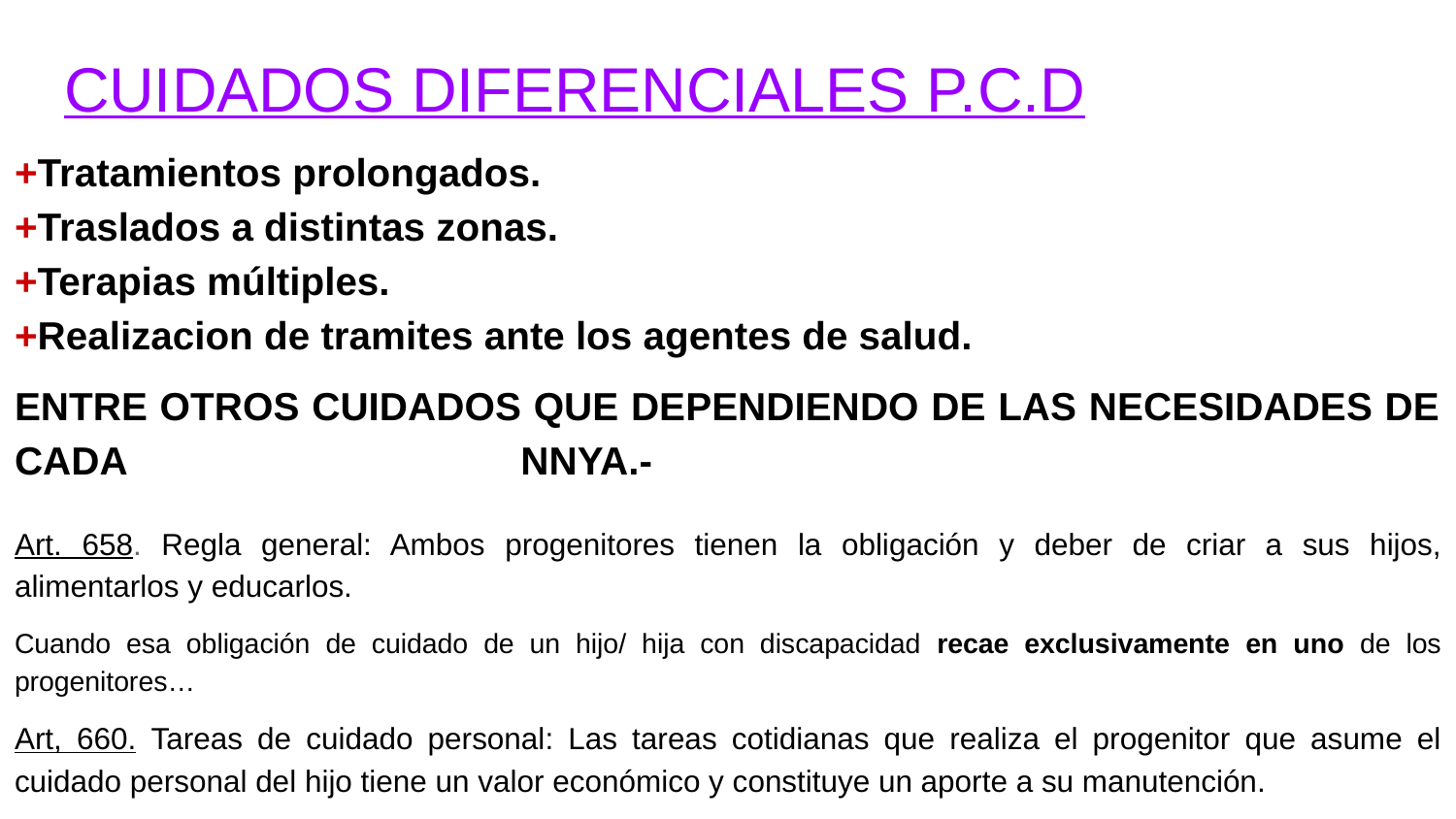

# CUIDADOS DIFERENCIALES P.C.D
+Tratamientos prolongados.
+Traslados a distintas zonas.
+Terapias múltiples.
+Realizacion de tramites ante los agentes de salud.
ENTRE OTROS CUIDADOS QUE DEPENDIENDO DE LAS NECESIDADES DE CADA NNYA.-
Art. 658. Regla general: Ambos progenitores tienen la obligación y deber de criar a sus hijos, alimentarlos y educarlos.
Cuando esa obligación de cuidado de un hijo/ hija con discapacidad recae exclusivamente en uno de los progenitores…
Art, 660. Tareas de cuidado personal: Las tareas cotidianas que realiza el progenitor que asume el cuidado personal del hijo tiene un valor económico y constituye un aporte a su manutención.